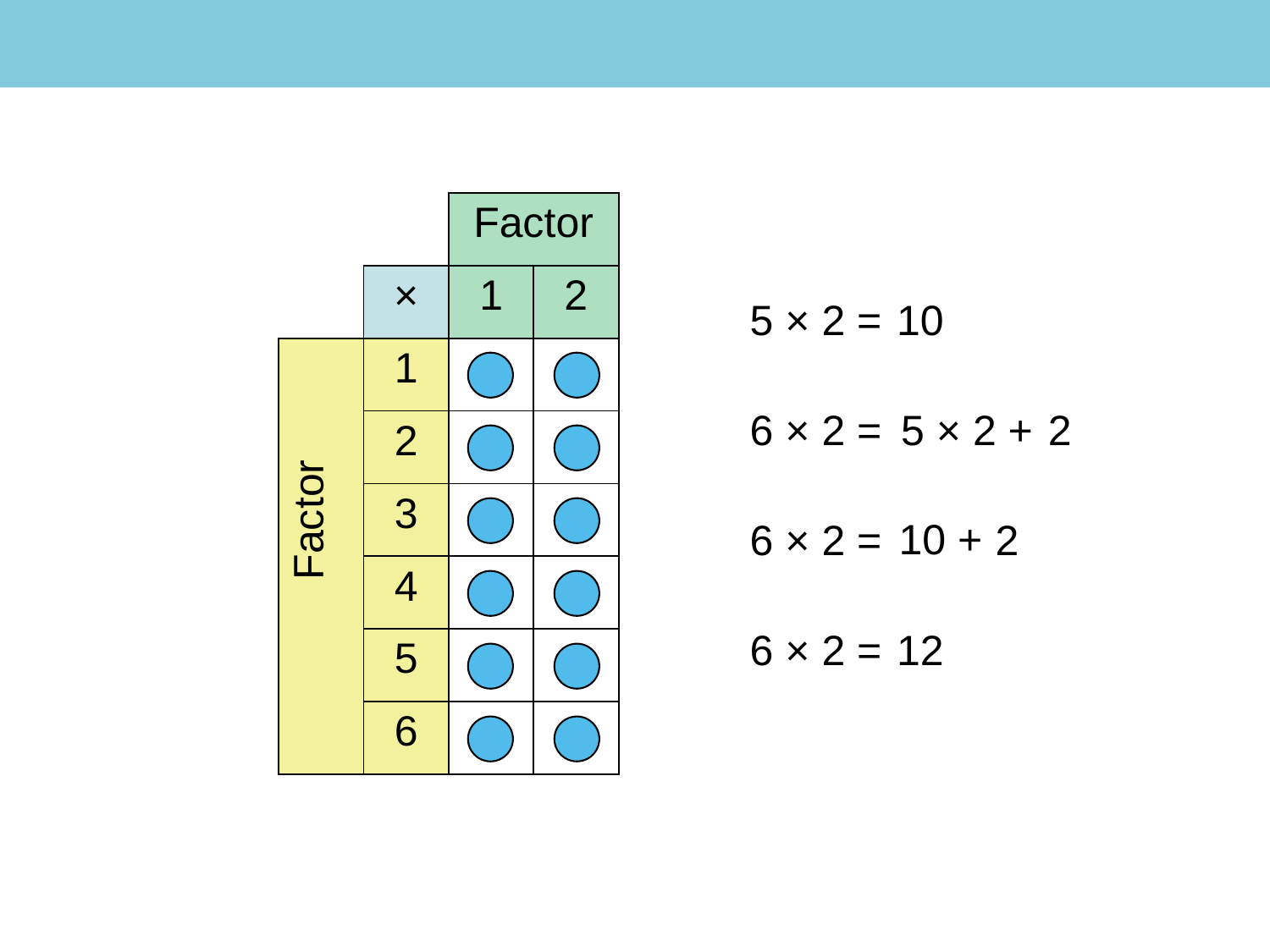

|  |  | Factor |  |
| --- | --- | --- | --- |
|  | × | 1 | 2 |
| Factor | 1 |  |  |
|  | 2 |  |  |
|  | 3 |  |  |
|  | 4 |  |  |
|  | 5 |  |  |
|  |  | Factor |  |
| --- | --- | --- | --- |
|  | × | 1 | 2 |
| Factor | 1 |  |  |
|  | 2 |  |  |
|  | 3 |  |  |
|  | 4 |  |  |
|  | 5 |  |  |
|  | 6 |  |  |
10
5 × 2 =

6 × 2 =
2
5 × 2 +

10 +
2
6 × 2 =

12
6 × 2 =